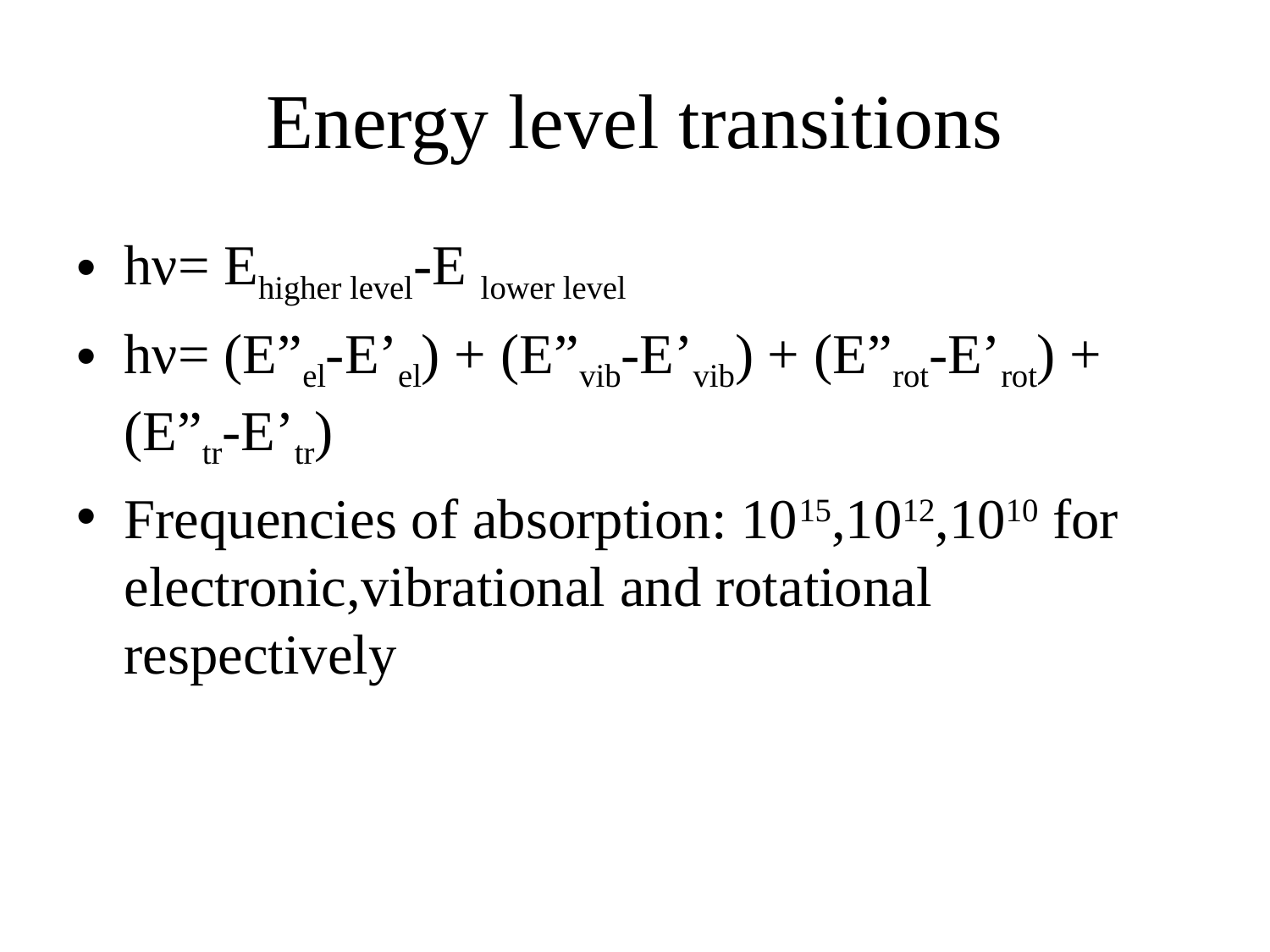

# Energy level transitions
hν= Ehigher level-E lower level
hν= (E”el-E’el) + (E”vib-E’vib) + (E”rot-E’rot) + (E”tr-E’tr)
Frequencies of absorption: 1015,1012,1010 for electronic,vibrational and rotational respectively